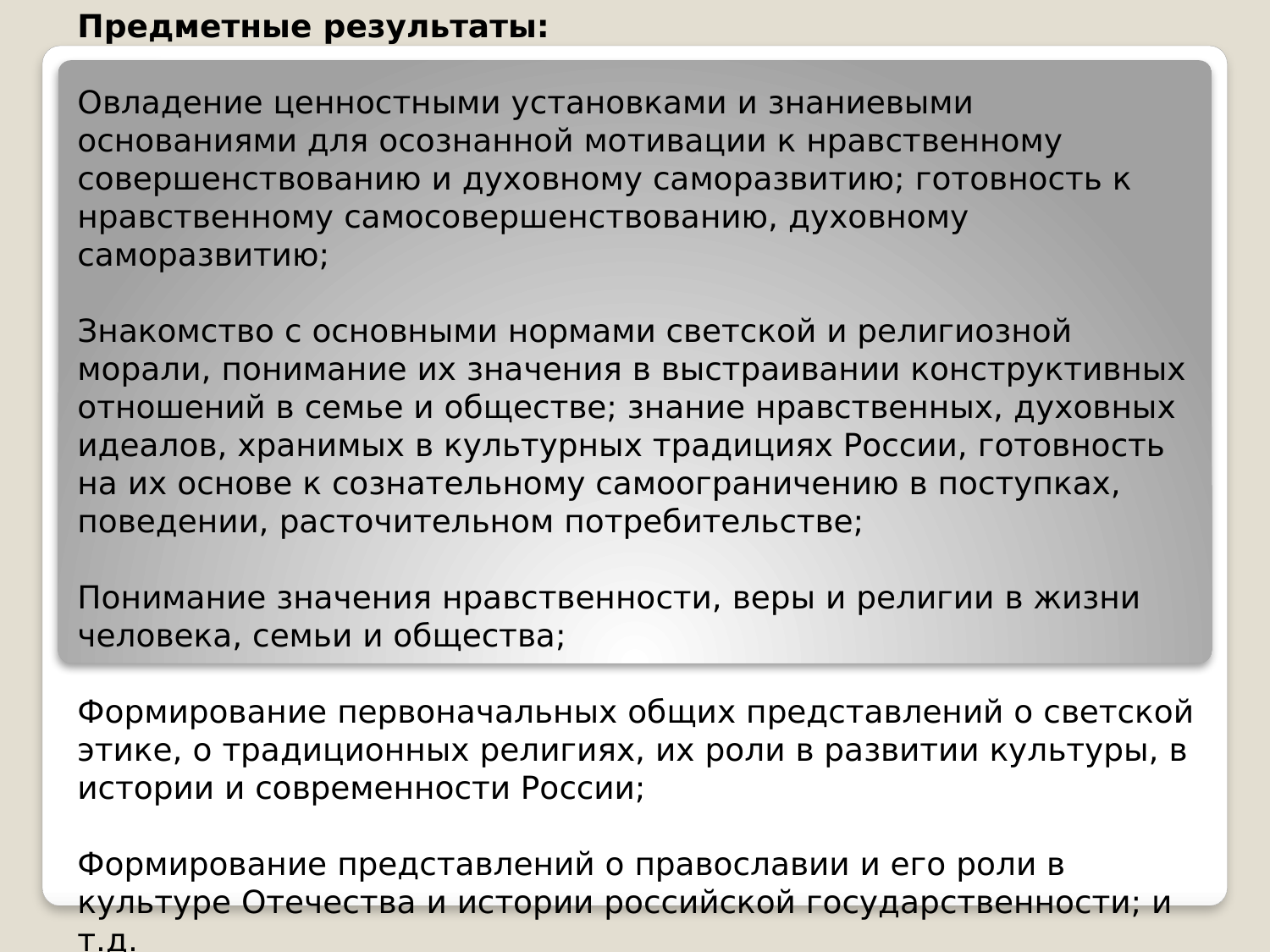

Предметные результаты: 
Овладение ценностными установками и знаниевыми основаниями для осознанной мотивации к нравственному совершенствованию и духовному саморазвитию; готовность к нравственному самосовершенствованию, духовному саморазвитию;
Знакомство с основными нормами светской и религиозной морали, понимание их значения в выстраивании конструктивных отношений в семье и обществе; знание нравственных, духовных идеалов, хранимых в культурных традициях России, готовность на их основе к сознательному самоограничению в поступках, поведении, расточительном потребительстве;
Понимание значения нравственности, веры и религии в жизни человека, семьи и общества;
Формирование первоначальных общих представлений о светской этике, о традиционных религиях, их роли в развитии культуры, в истории и современности России; 
Формирование представлений о православии и его роли в культуре Отечества и истории российской государственности; и т.д.